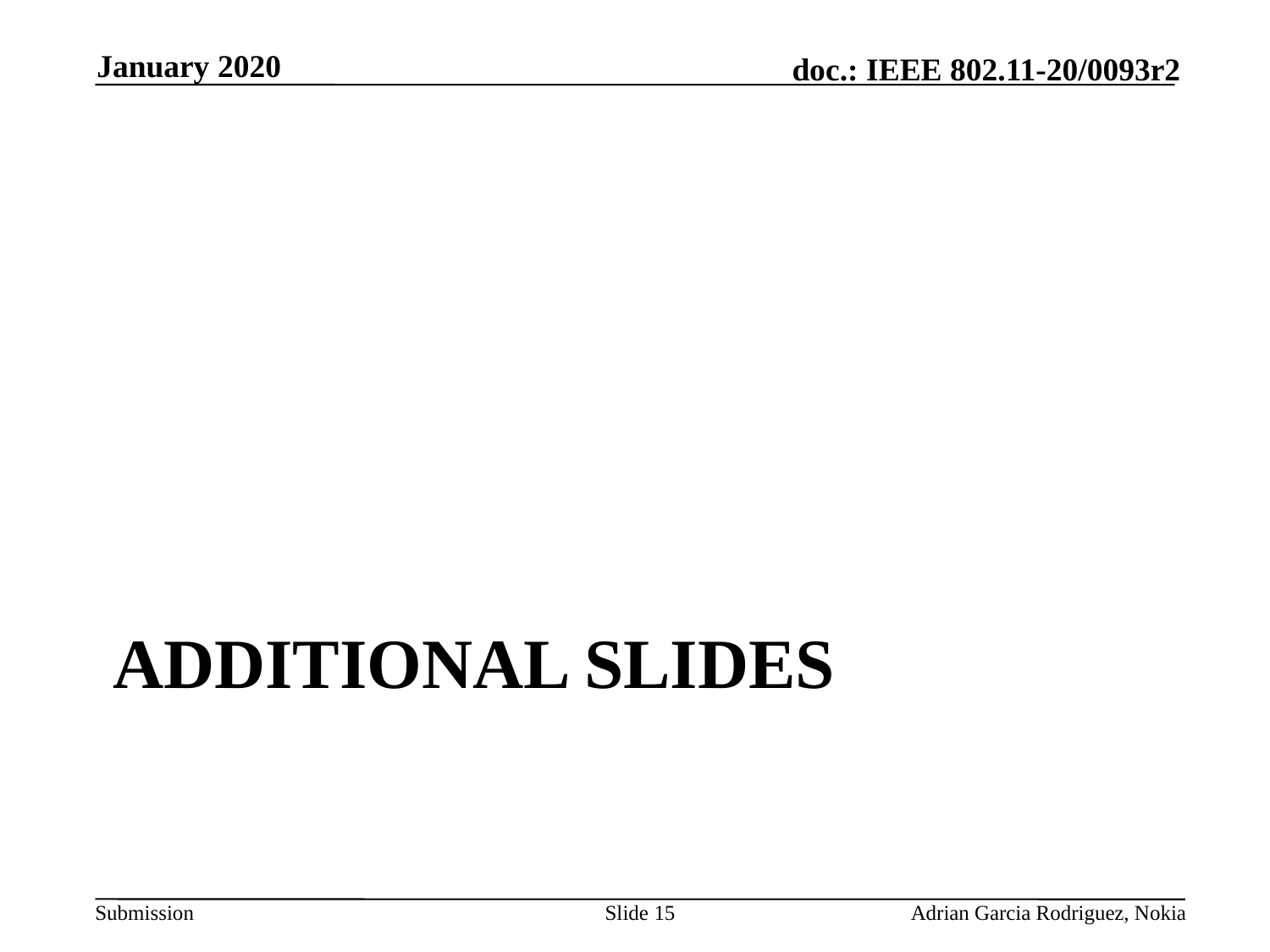

January 2020

# Additional slides
Slide 15
Adrian Garcia Rodriguez, Nokia